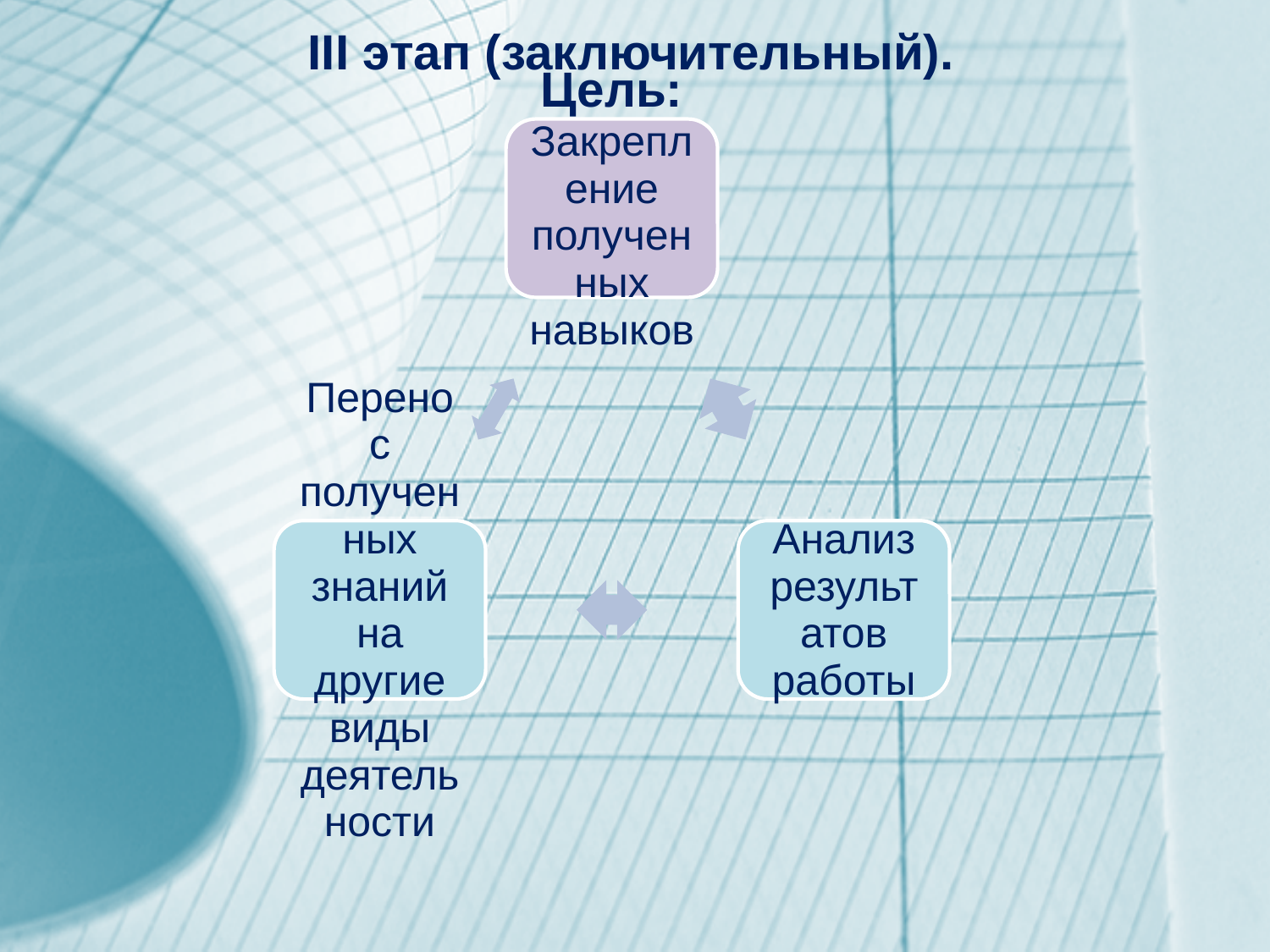

# III этап (заключительный).
Цель:
Закрепление полученных навыков
Анализ результатов работы
Перенос полученных знаний на другие виды деятельности